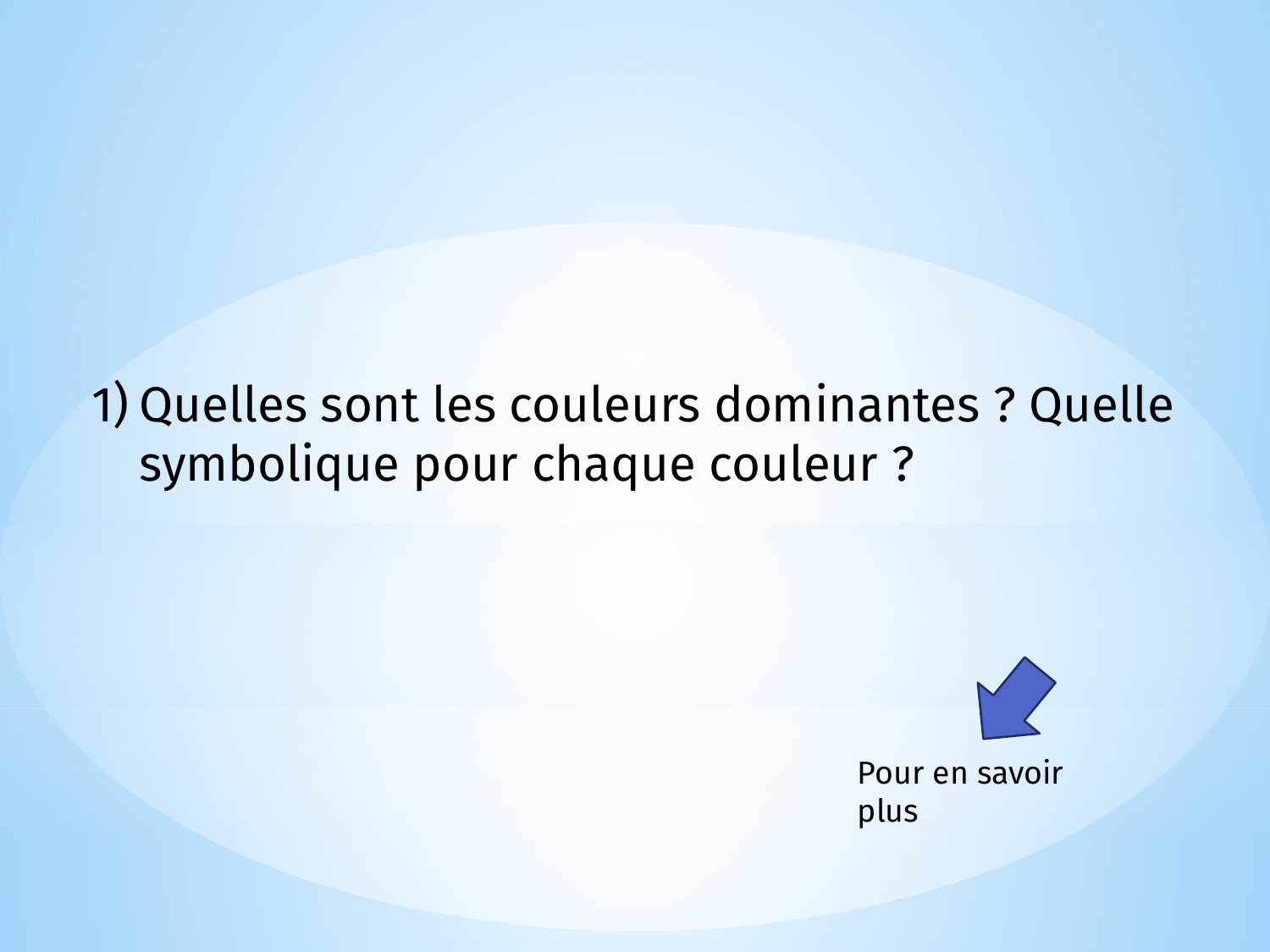

Quelles sont les couleurs dominantes ? Quelle symbolique pour chaque couleur ?

Pour en savoir plus